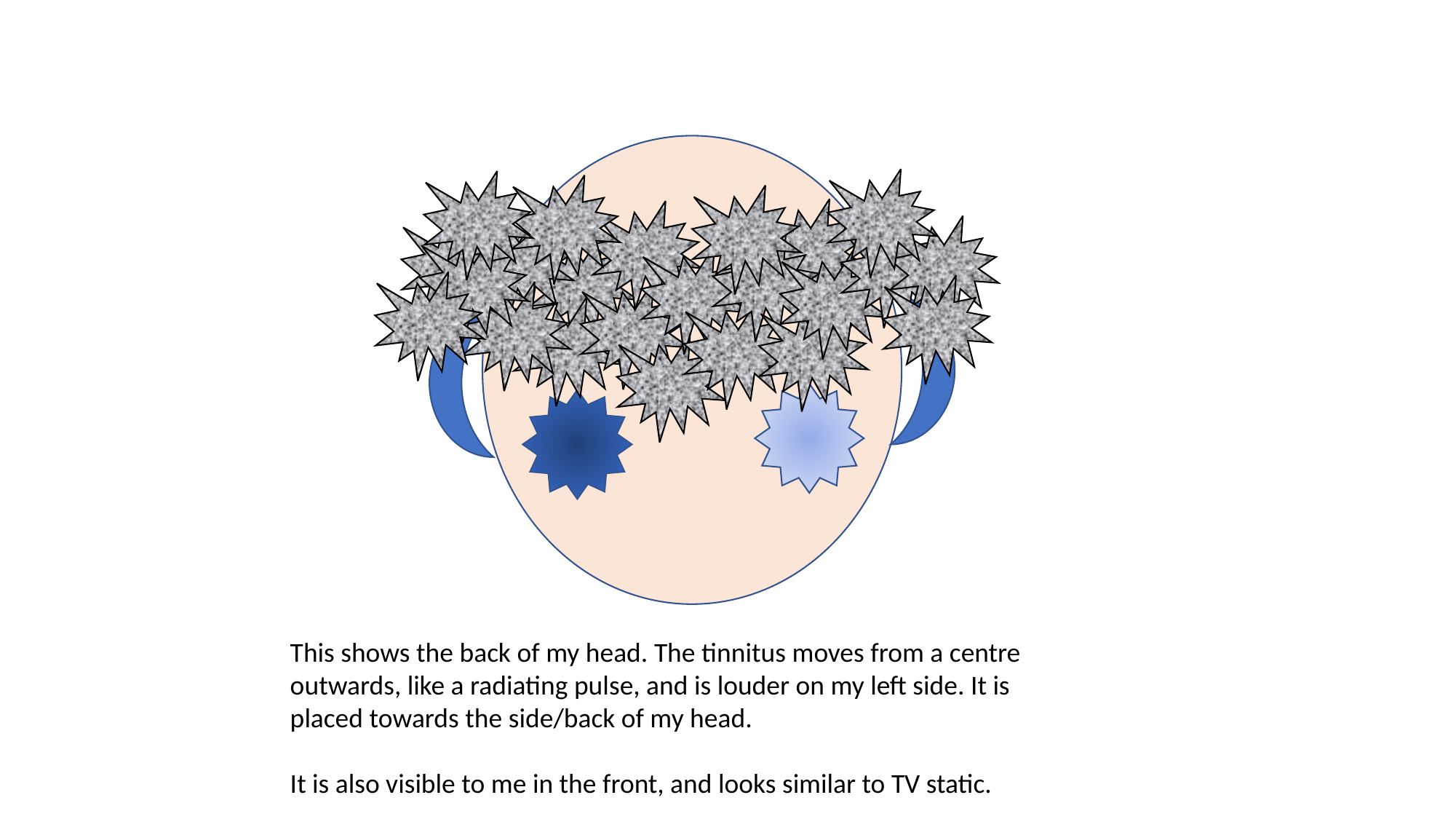

This shows the back of my head. The tinnitus moves from a centre outwards, like a radiating pulse, and is louder on my left side. It is placed towards the side/back of my head.

It is also visible to me in the front, and looks similar to TV static.